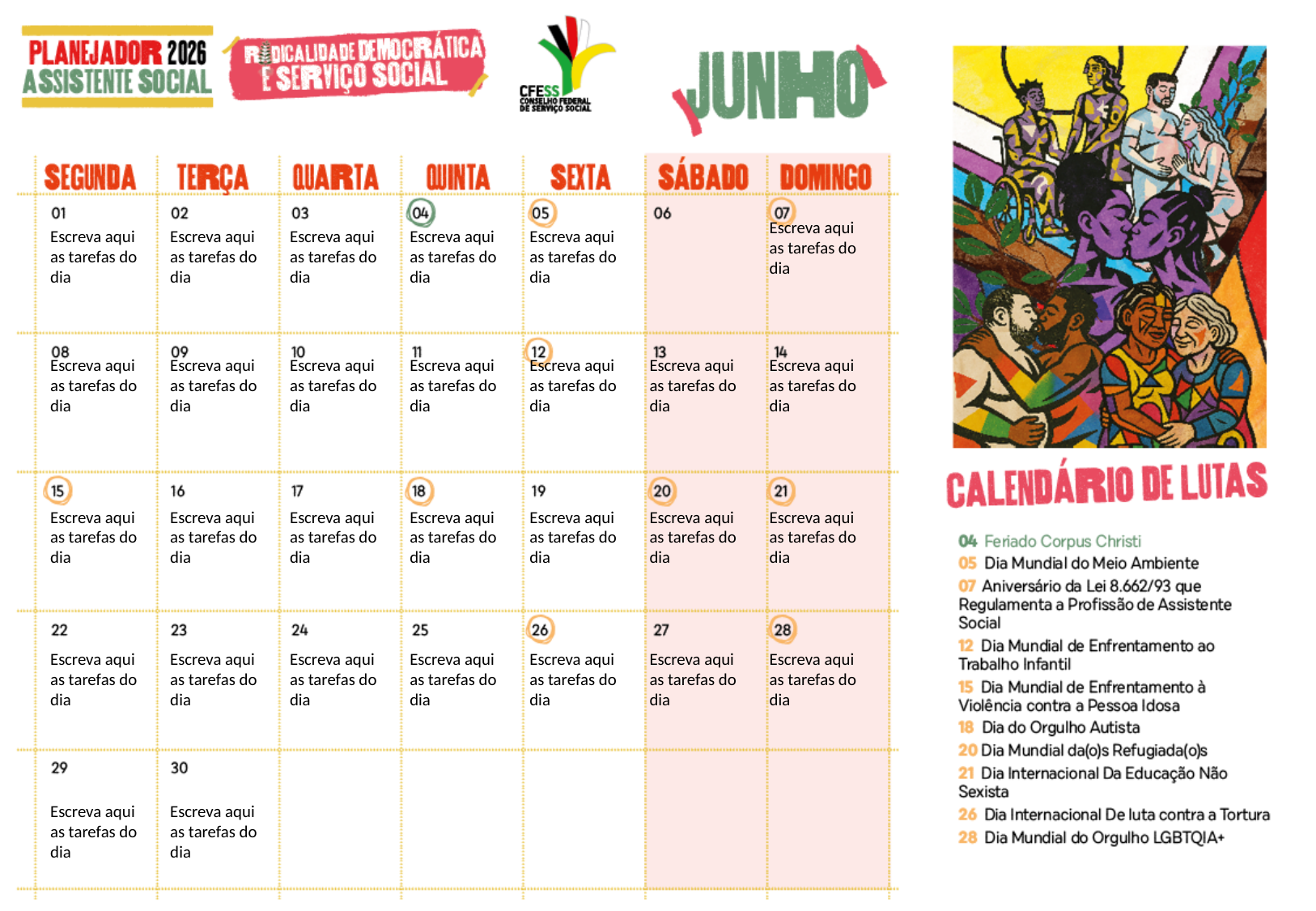

Escreva aqui as tarefas do dia
Escreva aqui as tarefas do dia
Escreva aqui as tarefas do dia
Escreva aqui as tarefas do dia
Escreva aqui as tarefas do dia
Escreva aqui as tarefas do dia
Escreva aqui as tarefas do dia
Escreva aqui as tarefas do dia
Escreva aqui as tarefas do dia
Escreva aqui as tarefas do dia
Escreva aqui as tarefas do dia
Escreva aqui as tarefas do dia
Escreva aqui as tarefas do dia
Escreva aqui as tarefas do dia
Escreva aqui as tarefas do dia
Escreva aqui as tarefas do dia
Escreva aqui as tarefas do dia
Escreva aqui as tarefas do dia
Escreva aqui as tarefas do dia
Escreva aqui as tarefas do dia
Escreva aqui as tarefas do dia
Escreva aqui as tarefas do dia
Escreva aqui as tarefas do dia
Escreva aqui as tarefas do dia
Escreva aqui as tarefas do dia
Escreva aqui as tarefas do dia
Escreva aqui as tarefas do dia
Escreva aqui as tarefas do dia
Escreva aqui as tarefas do dia